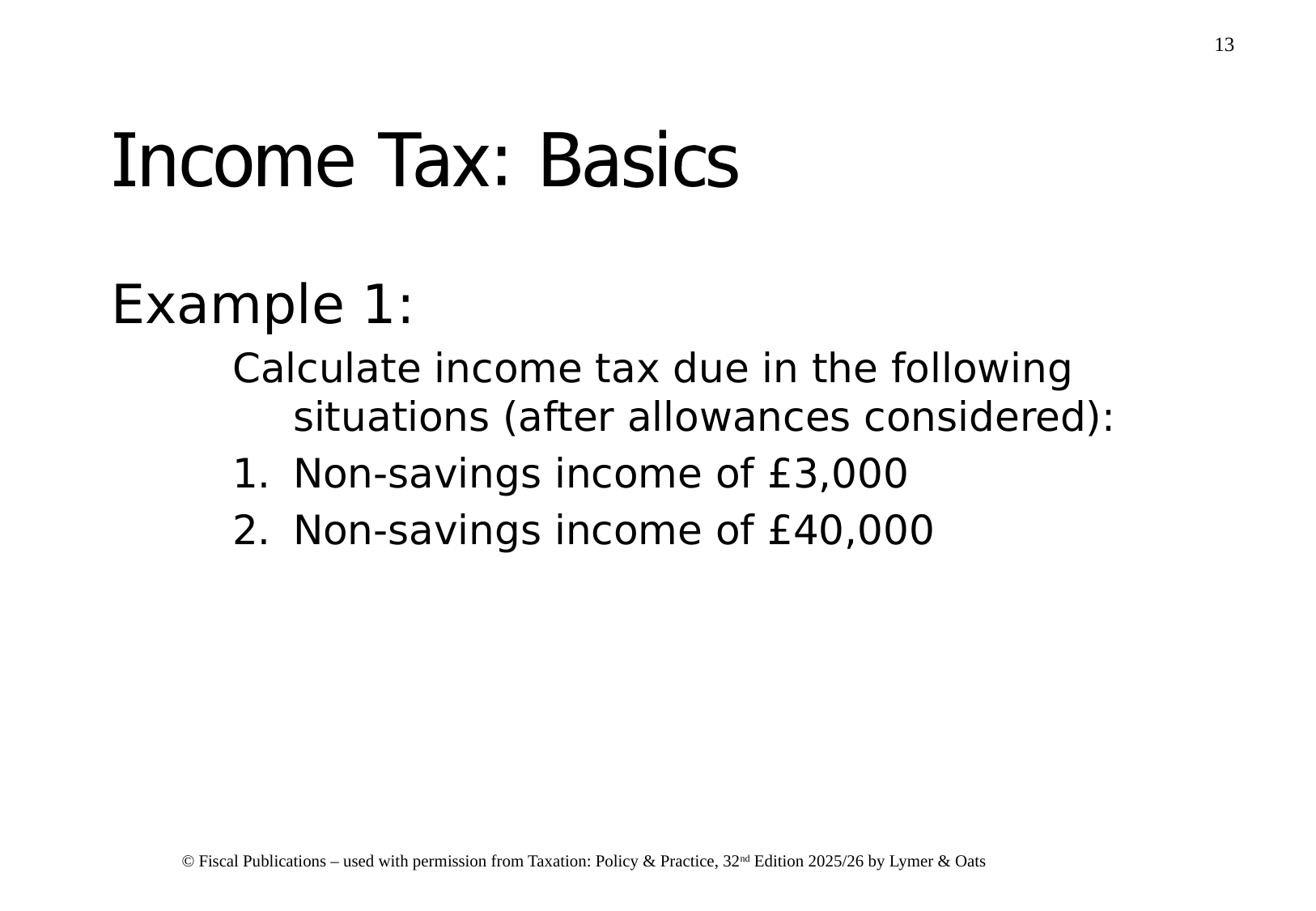

# Income Tax: Basics
Example 1:
Calculate income tax due in the following situations (after allowances considered):
Non-savings income of £3,000
Non-savings income of £40,000